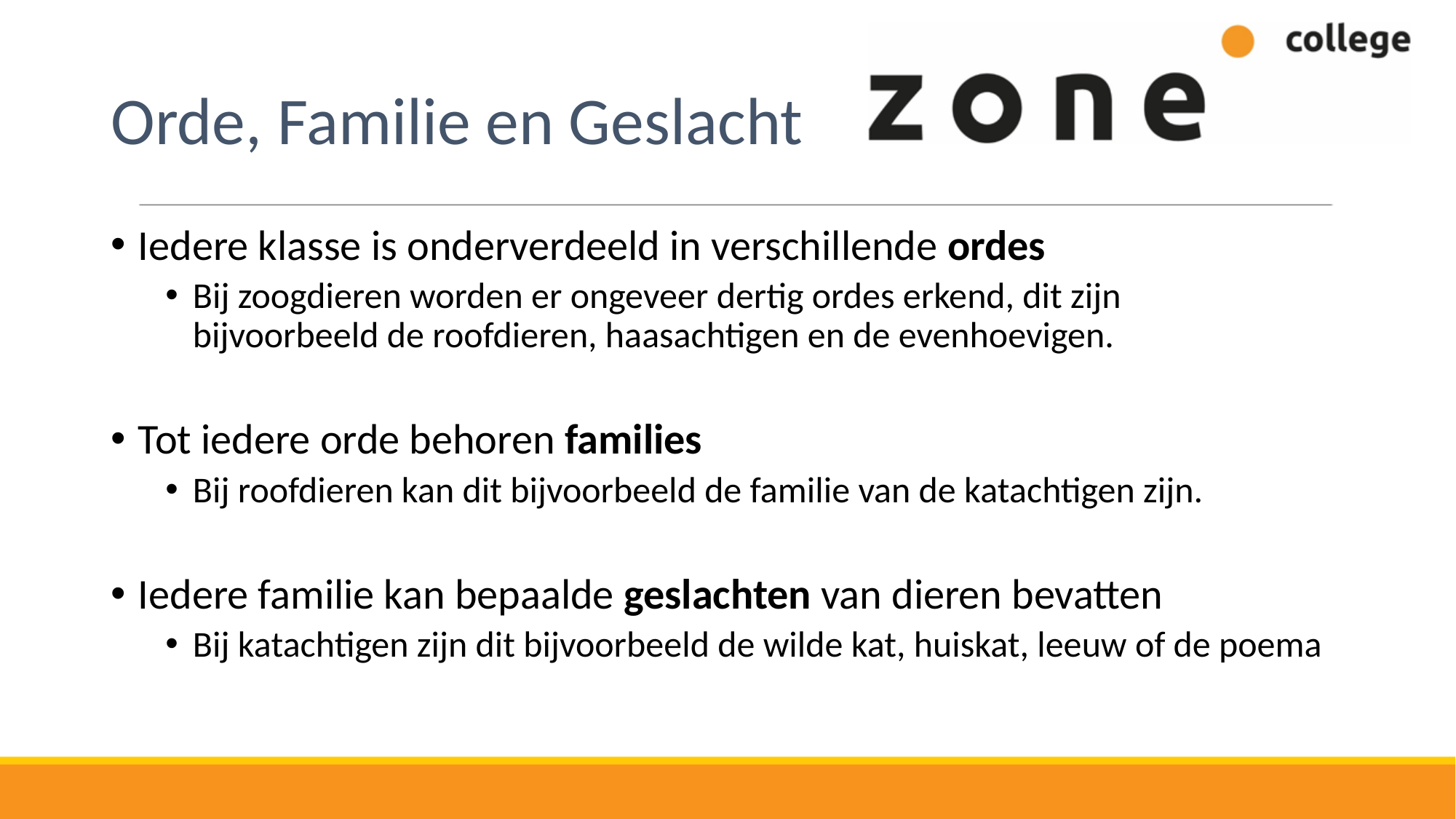

# Orde, Familie en Geslacht
Iedere klasse is onderverdeeld in verschillende ordes
Bij zoogdieren worden er ongeveer dertig ordes erkend, dit zijn 	  	   bijvoorbeeld de roofdieren, haasachtigen en de evenhoevigen.

Tot iedere orde behoren families
Bij roofdieren kan dit bijvoorbeeld de familie van de katachtigen zijn.

Iedere familie kan bepaalde geslachten van dieren bevatten
Bij katachtigen zijn dit bijvoorbeeld de wilde kat, huiskat, leeuw of de poema